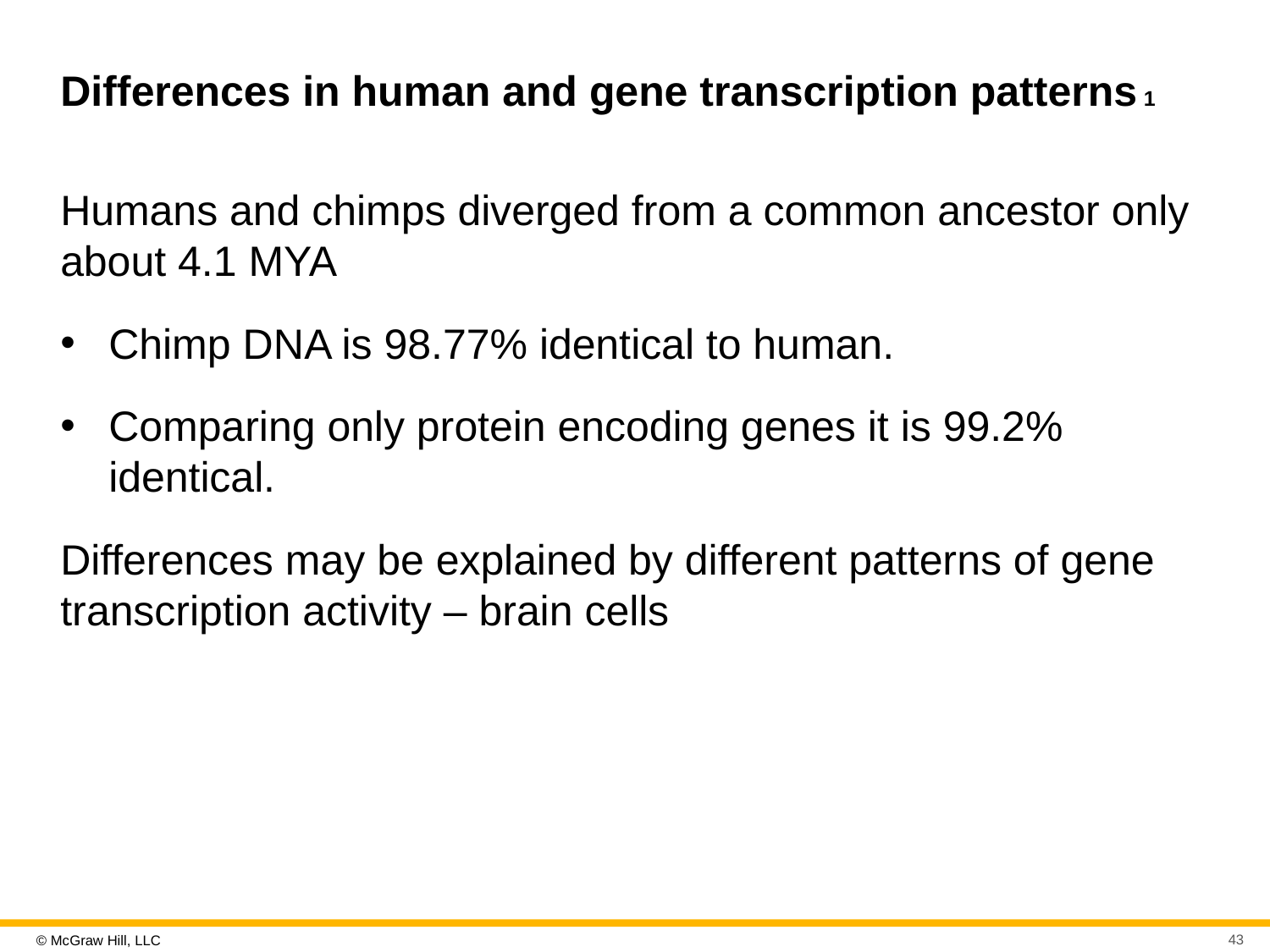

# Differences in human and gene transcription patterns 1
Humans and chimps diverged from a common ancestor only about 4.1 MYA
Chimp D N A is 98.77% identical to human.
Comparing only protein encoding genes it is 99.2% identical.
Differences may be explained by different patterns of gene transcription activity – brain cells
43